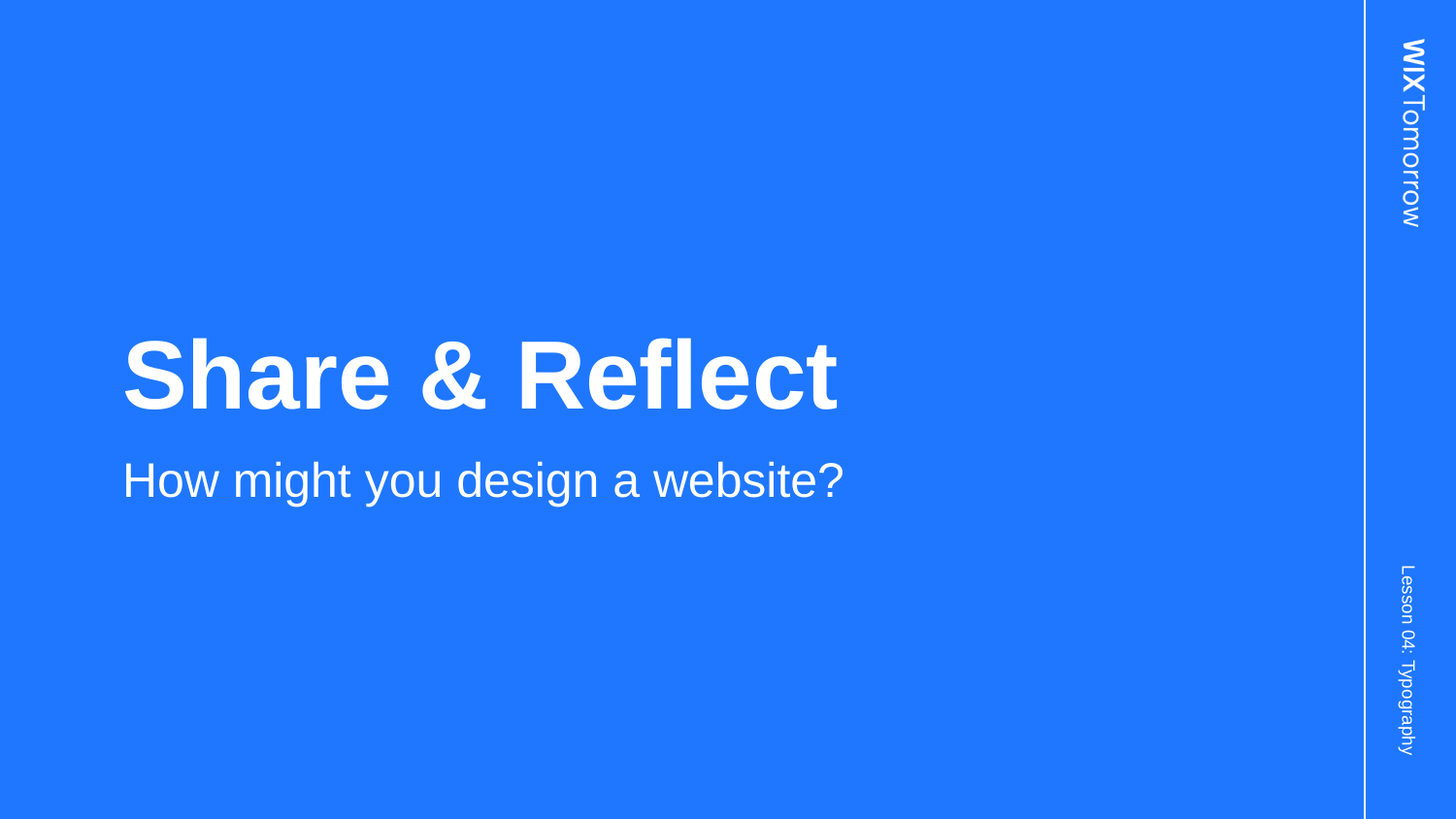

# Share & Reflect
How might you design a website?